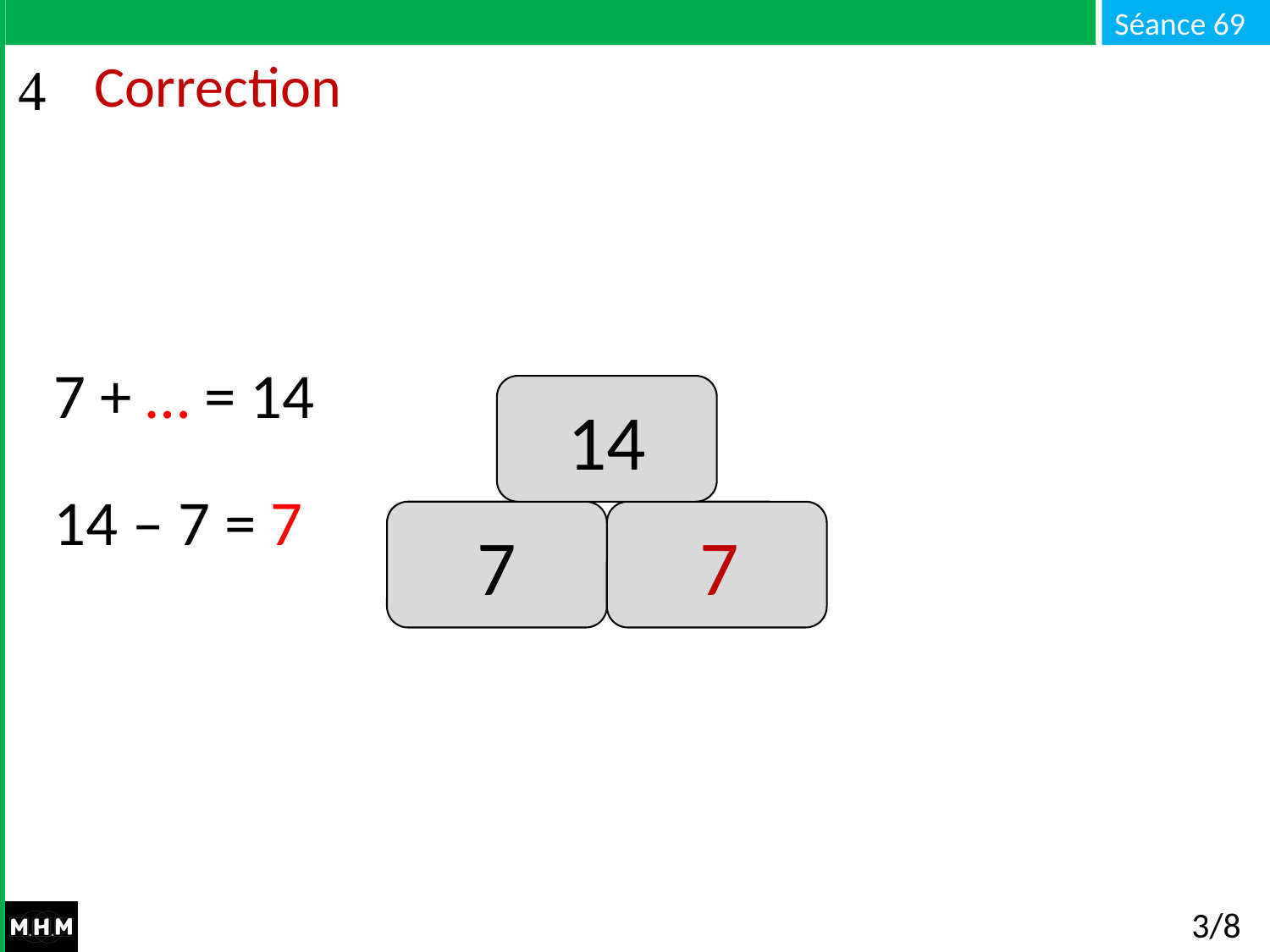

# Correction
7 + … = 14
14
14 – 7 = 7

7
7
3/8